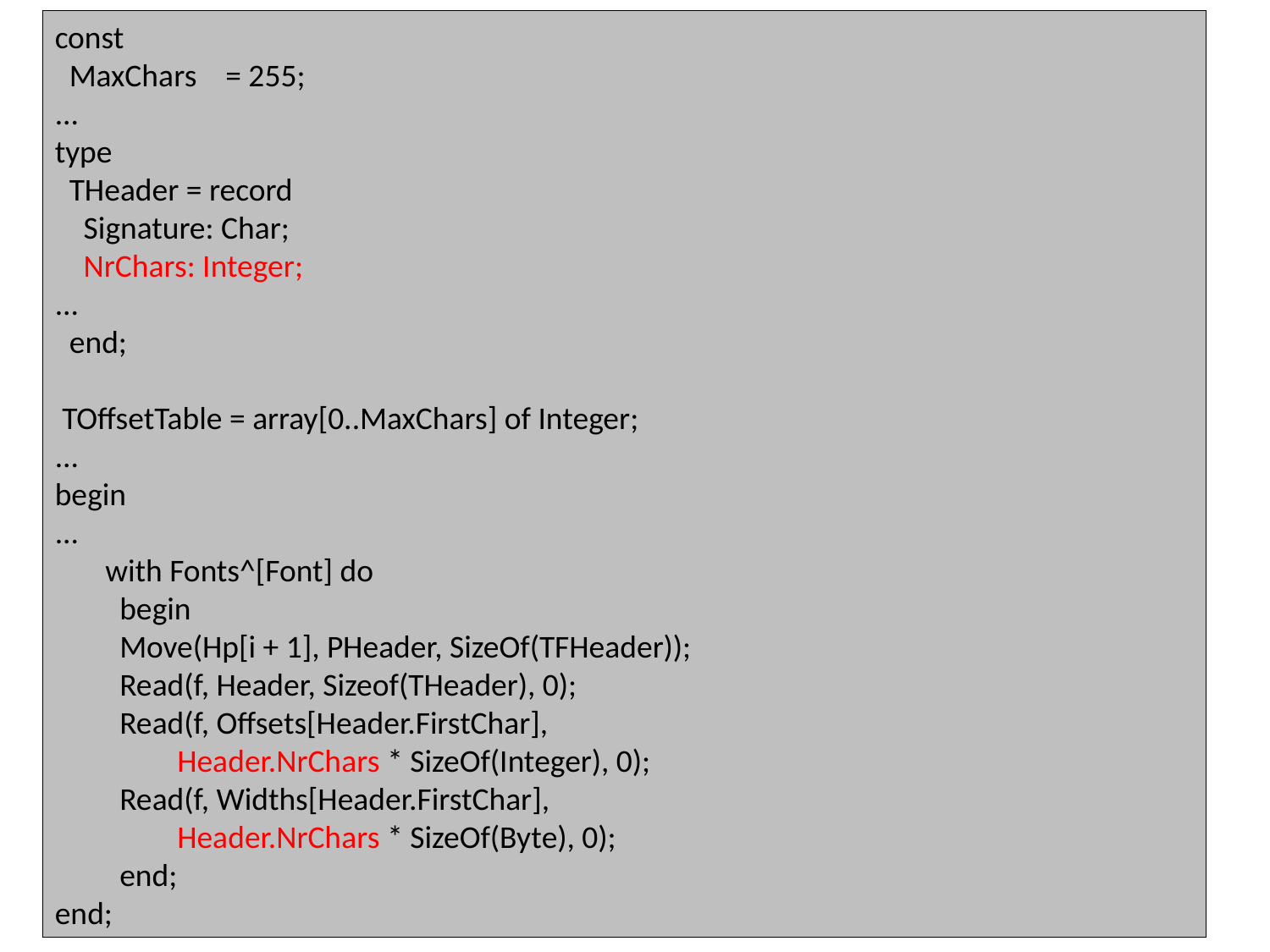

const
  MaxChars    = 255;
...
type
  THeader = record
    Signature: Char;
    NrChars: Integer;
...
  end;

 TOffsetTable = array[0..MaxChars] of Integer;
...
begin
...
       with Fonts^[Font] do
         begin
         Move(Hp[i + 1], PHeader, SizeOf(TFHeader));
         Read(f, Header, Sizeof(THeader), 0);
         Read(f, Offsets[Header.FirstChar],
                 Header.NrChars * SizeOf(Integer), 0);
         Read(f, Widths[Header.FirstChar],
                 Header.NrChars * SizeOf(Byte), 0);
         end;
end;